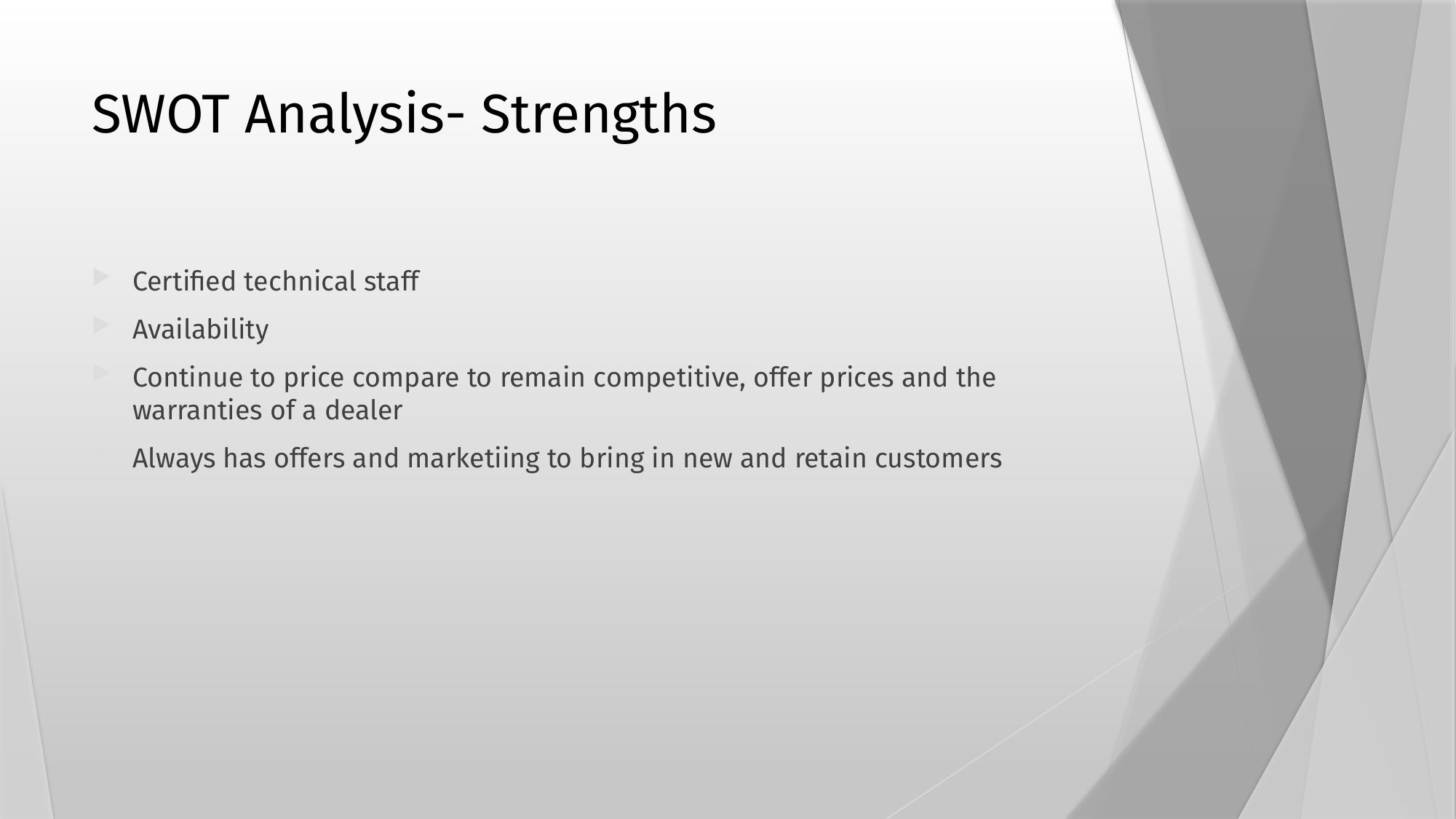

# SWOT Analysis- Strengths
Certified technical staff
Availability
Continue to price compare to remain competitive, offer prices and the warranties of a dealer
Always has offers and marketiing to bring in new and retain customers